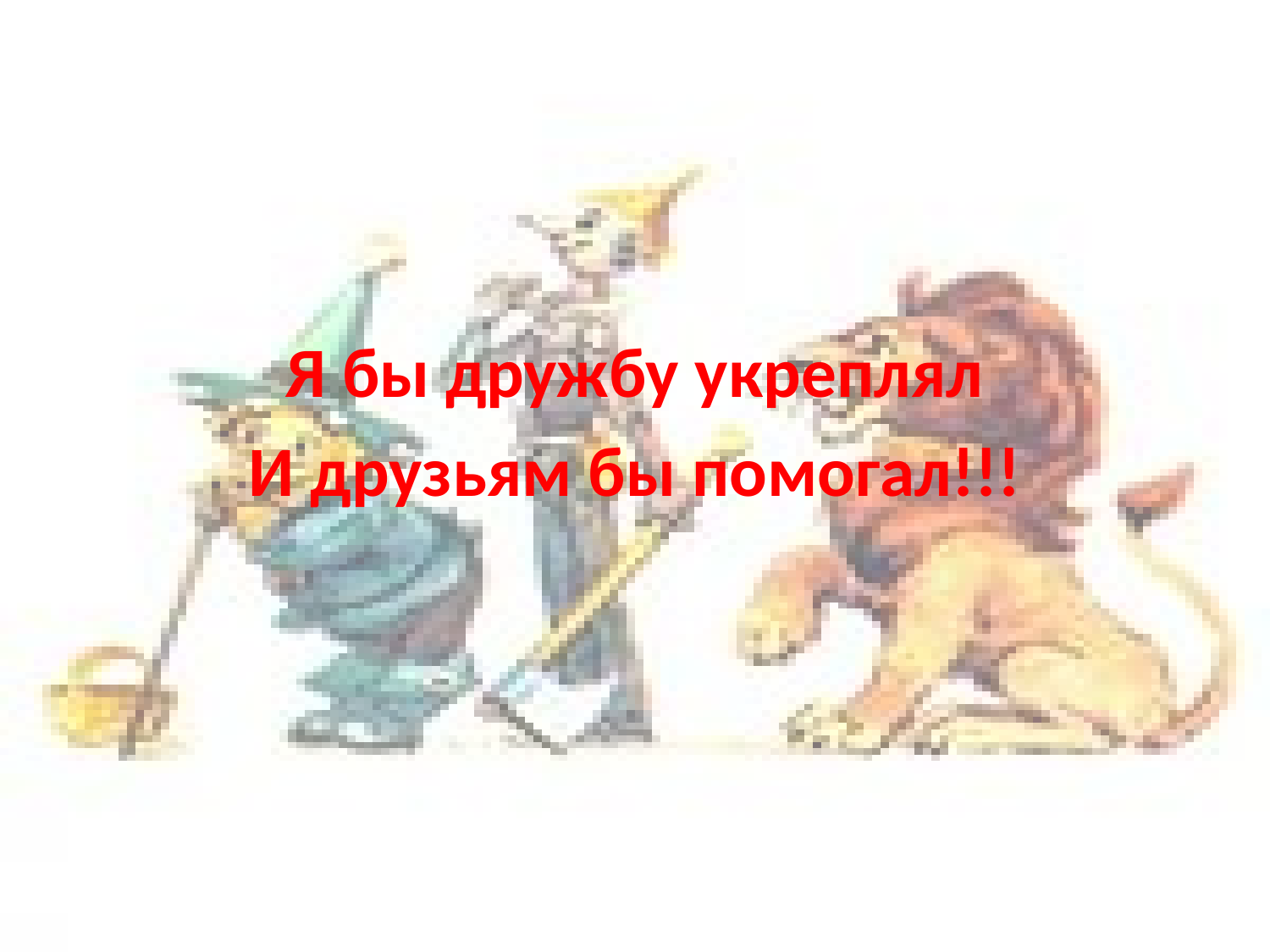

#

Я бы дружбу укреплял
И друзьям бы помогал!!!